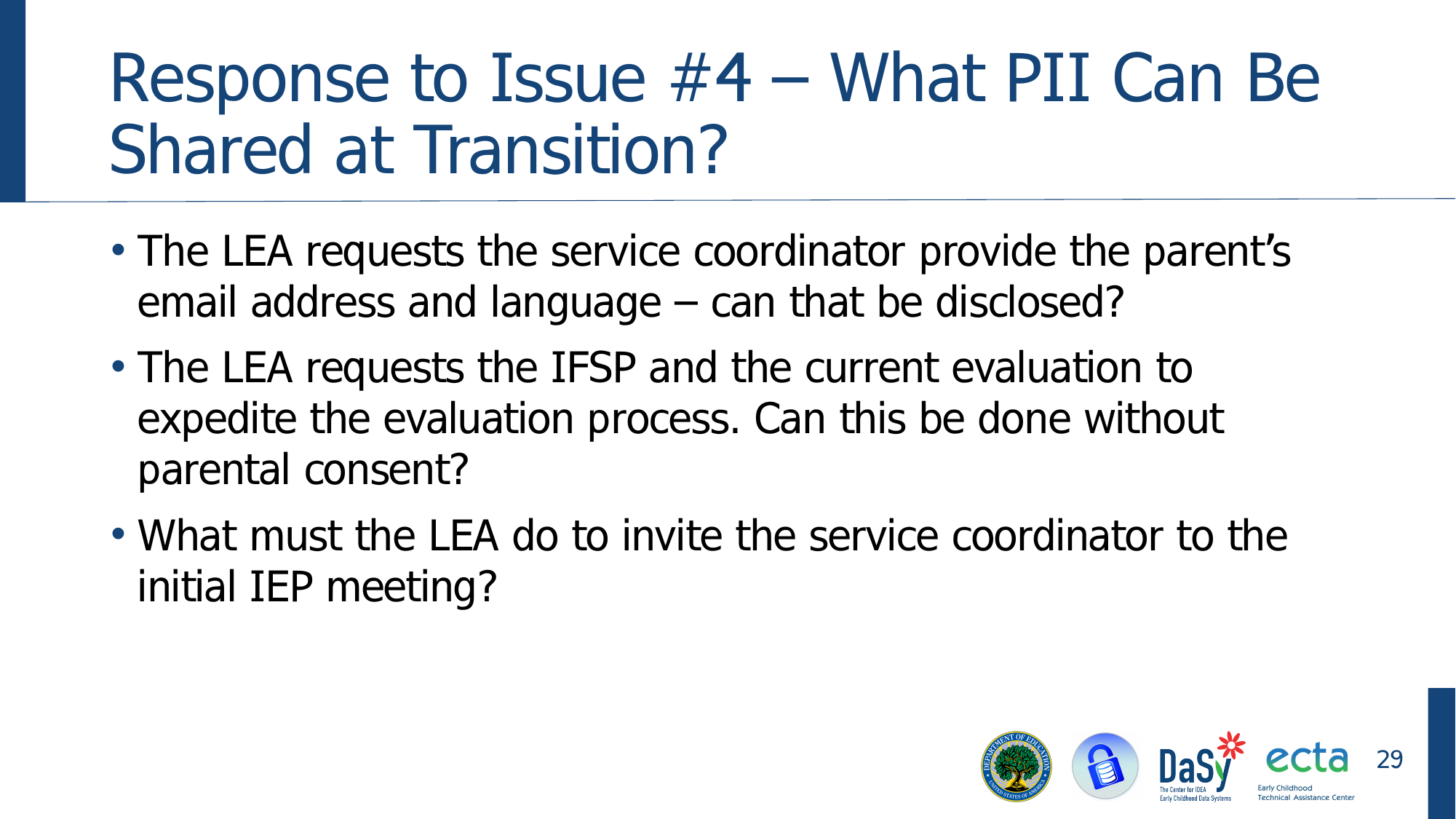

# Response to Issue #4 – What PII Can Be Shared at Transition?
The LEA requests the service coordinator provide the parent’s email address and language – can that be disclosed?
The LEA requests the IFSP and the current evaluation to expedite the evaluation process. Can this be done without parental consent?
What must the LEA do to invite the service coordinator to the initial IEP meeting?